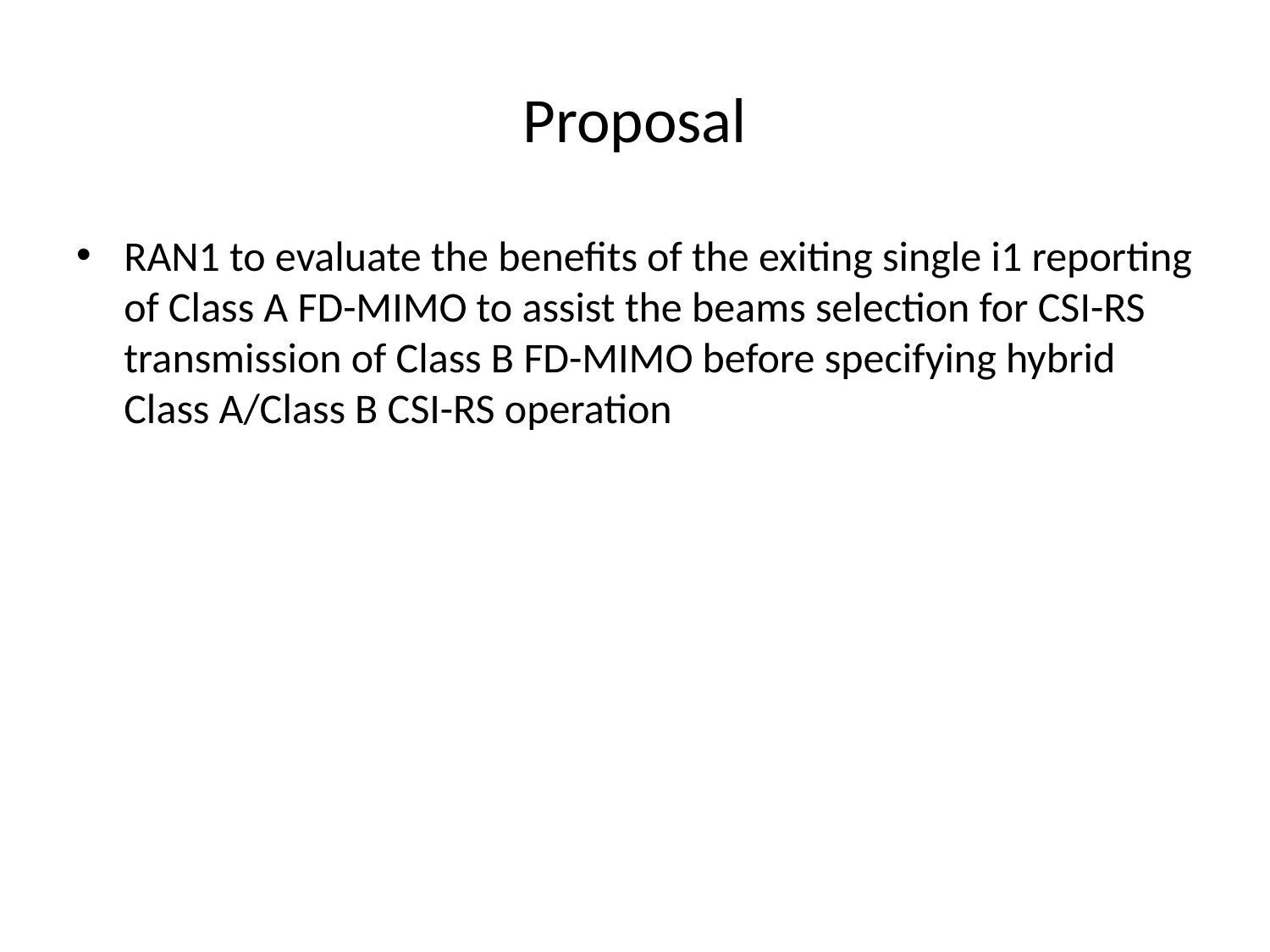

# Proposal
RAN1 to evaluate the benefits of the exiting single i1 reporting of Class A FD-MIMO to assist the beams selection for CSI-RS transmission of Class B FD-MIMO before specifying hybrid Class A/Class B CSI-RS operation